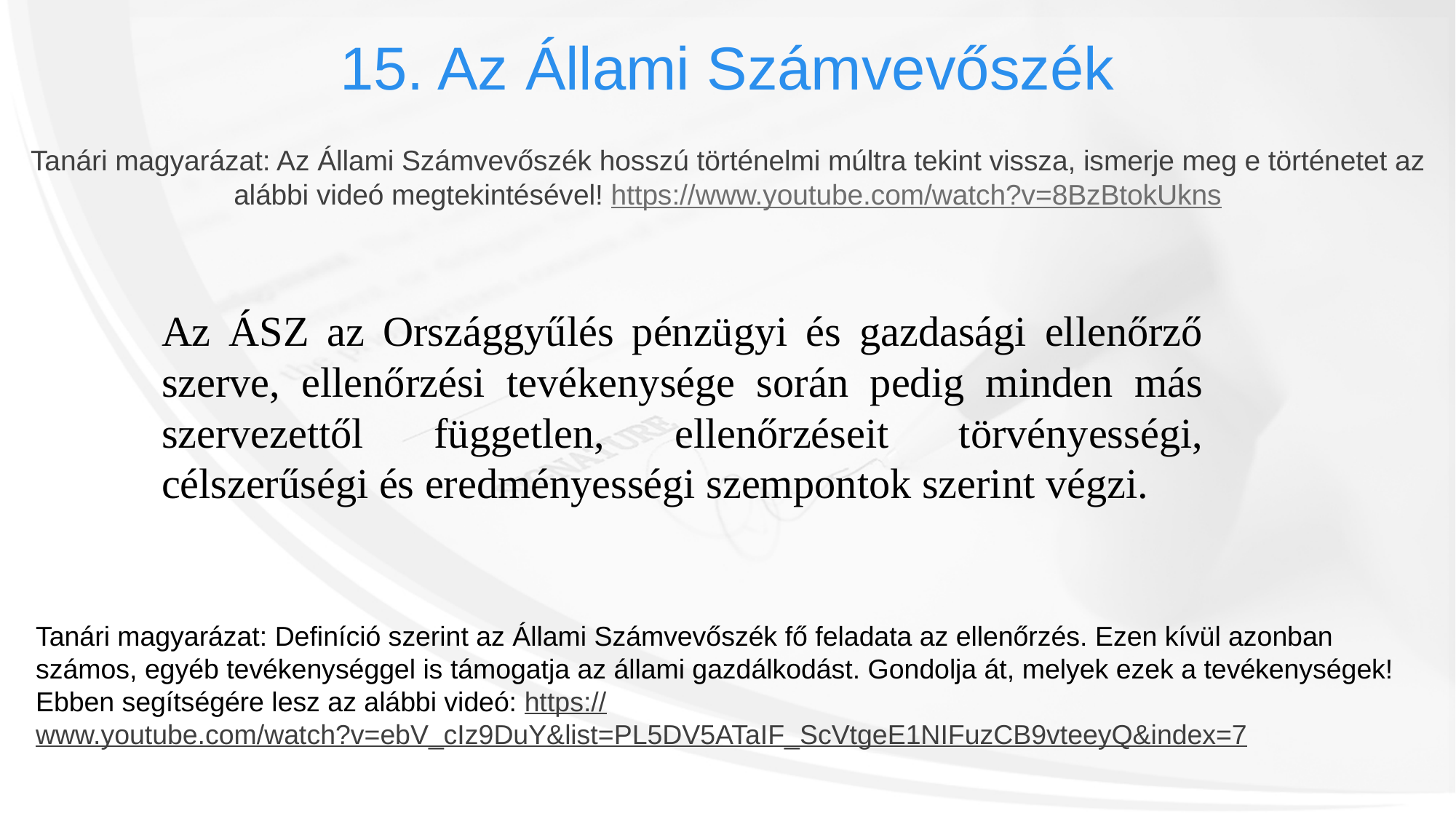

15. Az Állami Számvevőszék
Tanári magyarázat: Az Állami Számvevőszék hosszú történelmi múltra tekint vissza, ismerje meg e történetet az alábbi videó megtekintésével! https://www.youtube.com/watch?v=8BzBtokUkns

Az ÁSZ az Országgyűlés pénzügyi és gazdasági ellenőrző szerve, ellenőrzési tevékenysége során pedig minden más szervezettől független, ellenőrzéseit törvényességi, célszerűségi és eredményességi szempontok szerint végzi.

Tanári magyarázat: Definíció szerint az Állami Számvevőszék fő feladata az ellenőrzés. Ezen kívül azonban számos, egyéb tevékenységgel is támogatja az állami gazdálkodást. Gondolja át, melyek ezek a tevékenységek!
Ebben segítségére lesz az alábbi videó: https://www.youtube.com/watch?v=ebV_cIz9DuY&list=PL5DV5ATaIF_ScVtgeE1NIFuzCB9vteeyQ&index=7